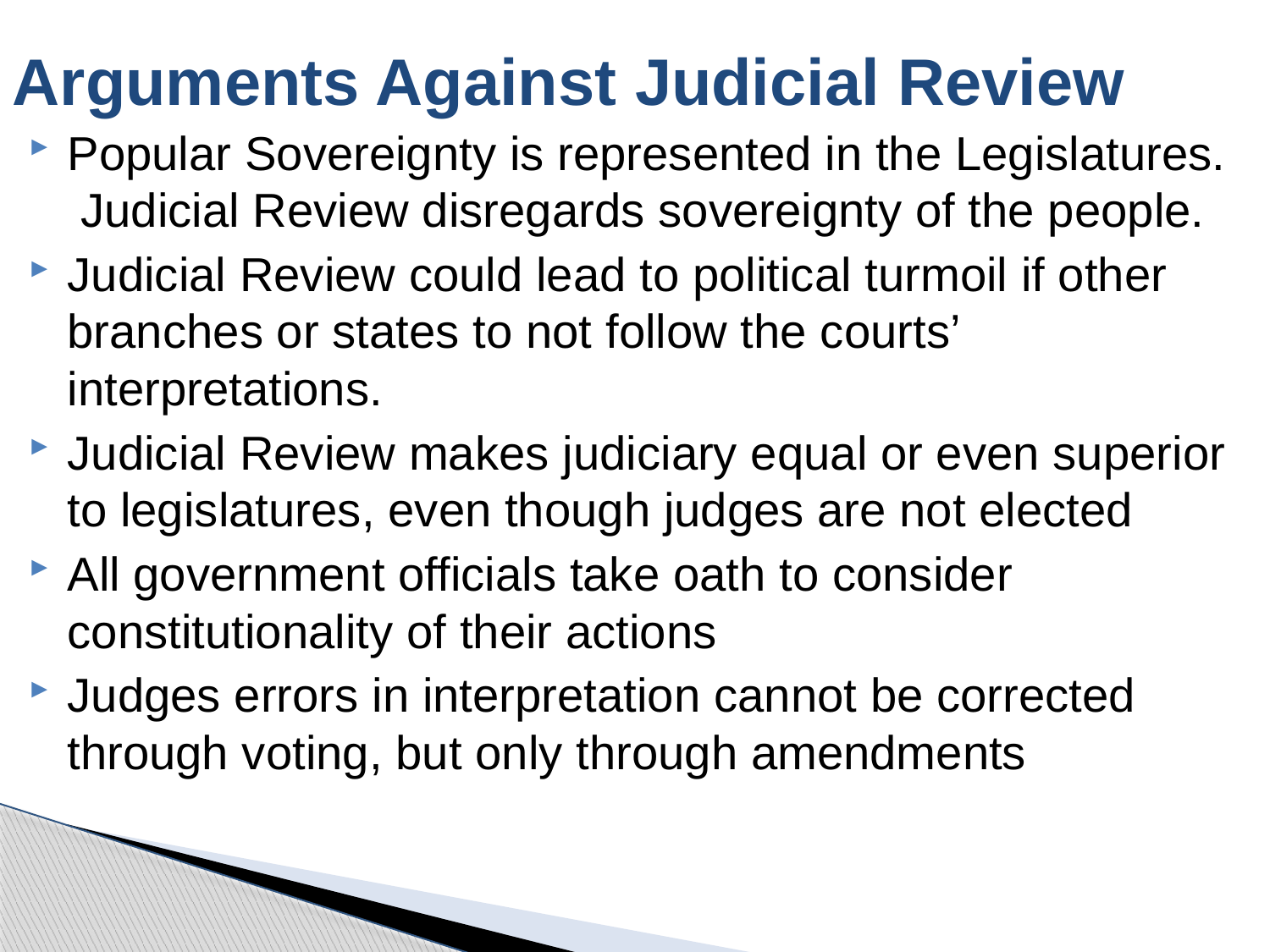

# Arguments Against Judicial Review
Popular Sovereignty is represented in the Legislatures.  Judicial Review disregards sovereignty of the people.
Judicial Review could lead to political turmoil if other branches or states to not follow the courts’ interpretations.
Judicial Review makes judiciary equal or even superior to legislatures, even though judges are not elected
All government officials take oath to consider constitutionality of their actions
Judges errors in interpretation cannot be corrected through voting, but only through amendments